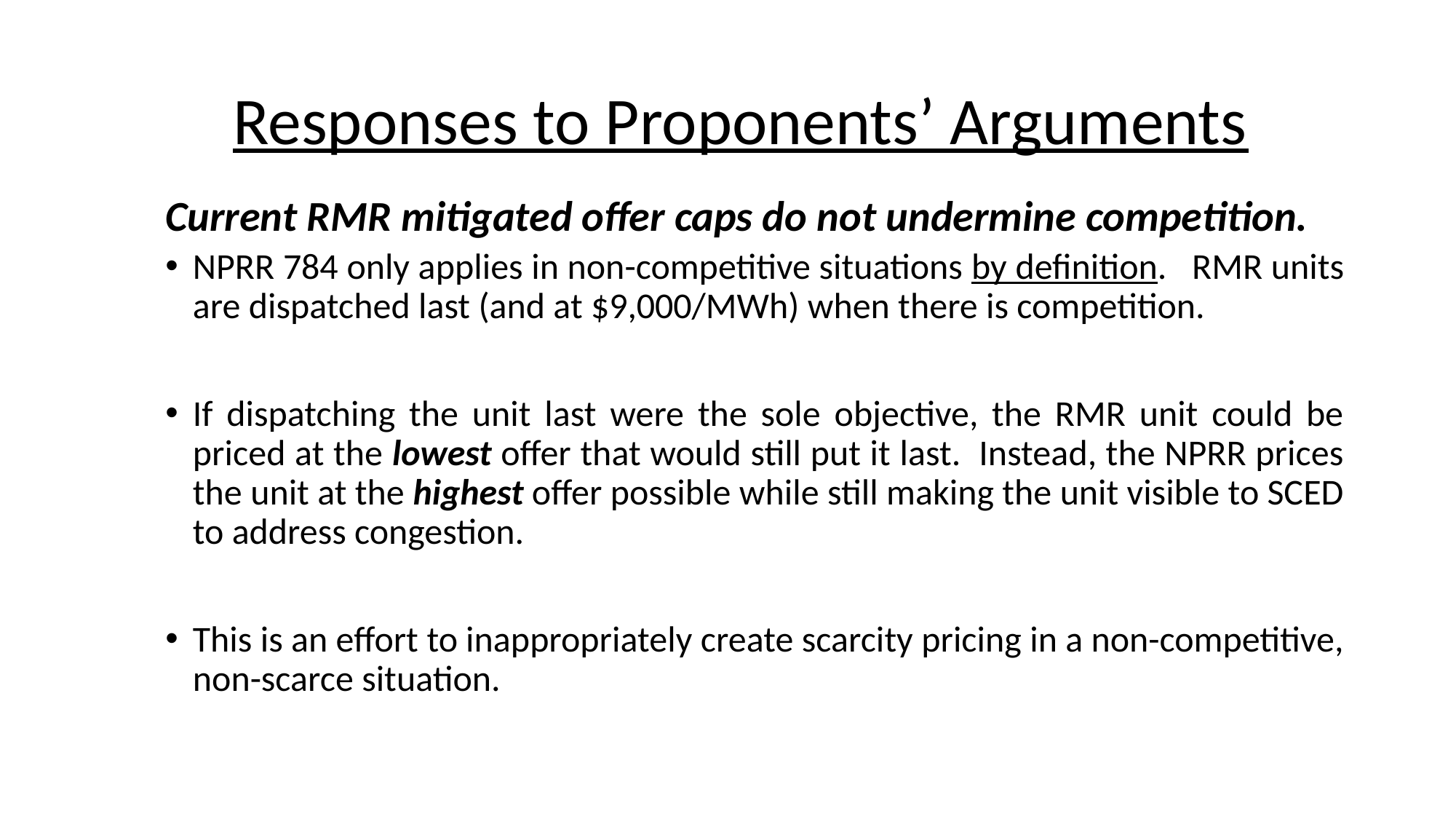

# Responses to Proponents’ Arguments
Current RMR mitigated offer caps do not undermine competition.
NPRR 784 only applies in non-competitive situations by definition.   RMR units are dispatched last (and at $9,000/MWh) when there is competition.

If dispatching the unit last were the sole objective, the RMR unit could be priced at the lowest offer that would still put it last.  Instead, the NPRR prices the unit at the highest offer possible while still making the unit visible to SCED to address congestion.

This is an effort to inappropriately create scarcity pricing in a non-competitive, non-scarce situation.